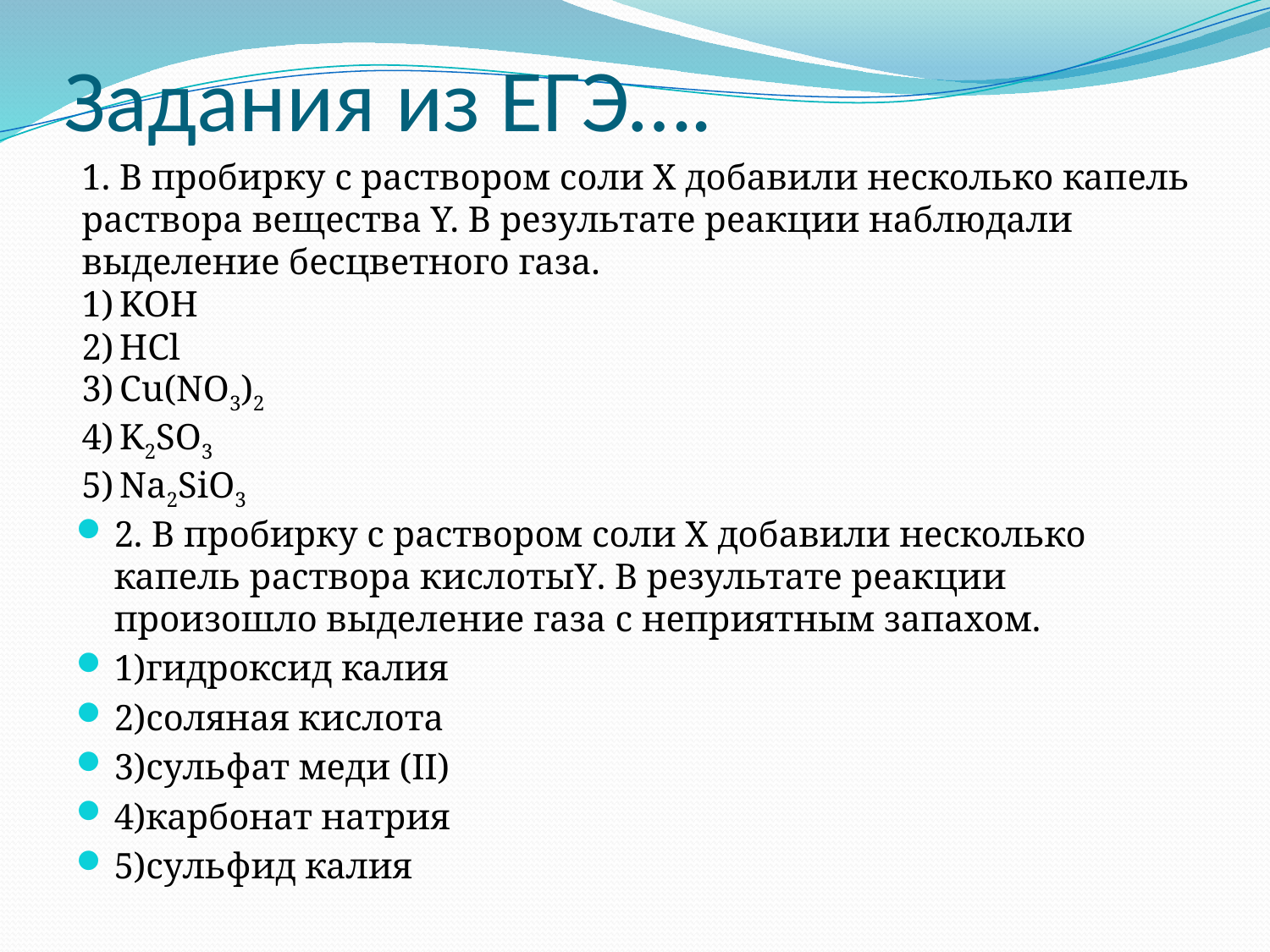

# Задания из ЕГЭ….
1. В пробирку с раствором соли Х добавили несколько капель раствора вещества Y. В результате реакции наблюдали выделение бесцветного газа.
1) KOH
2) HCl
3) Cu(NO3)2
4) K2SO3
5) Na2SiO3
2. В пробирку с раствором соли Х добавили несколько капель раствора кислотыY. В результате реакции произошло выделение газа с неприятным запахом.
1)гидроксид калия
2)соляная кислота
3)сульфат меди (II)
4)карбонат натрия
5)сульфид калия